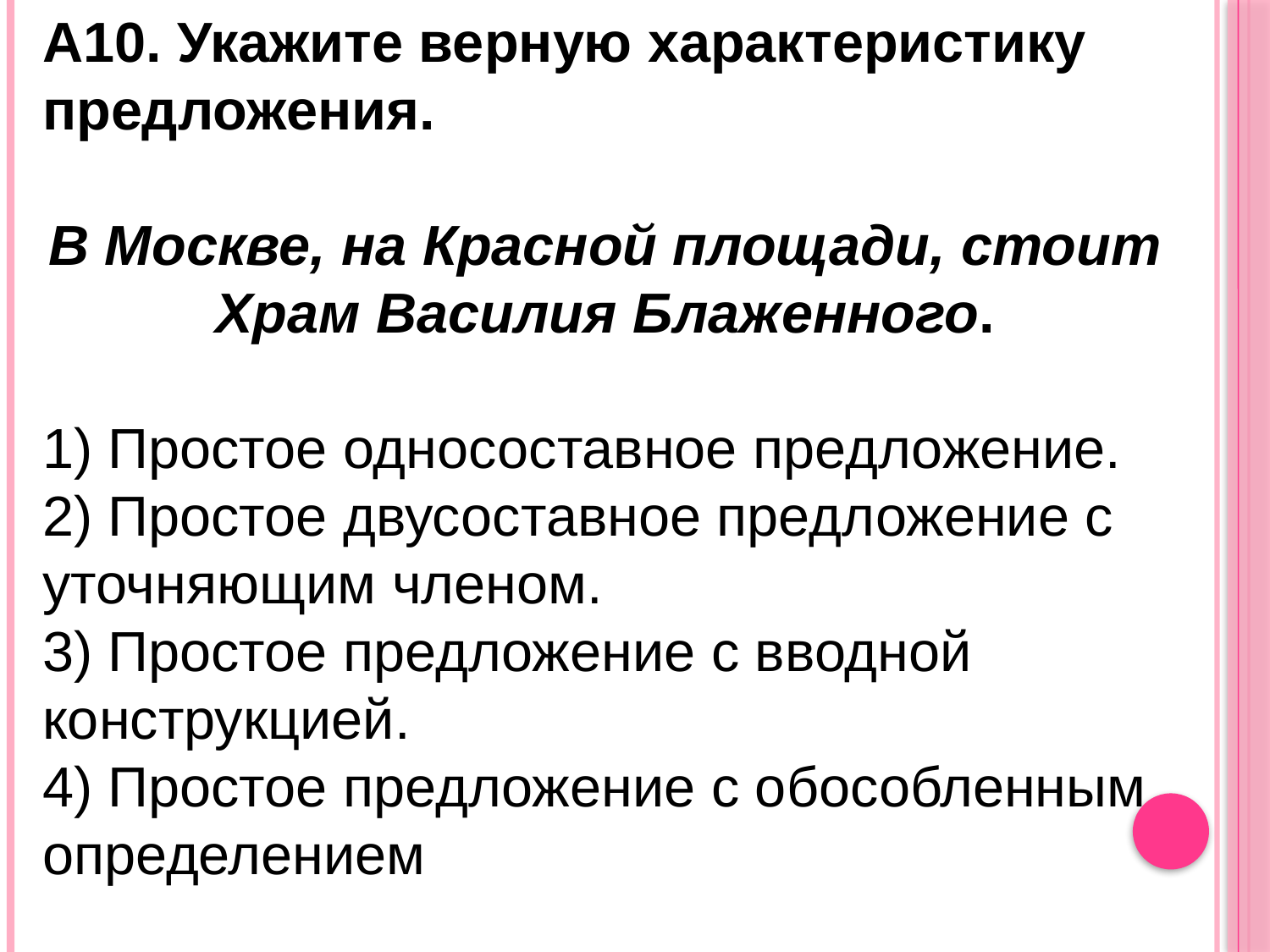

А10. Укажите верную характеристику предложения.
В Москве, на Красной площади, стоит Храм Василия Блаженного.
1) Простое односоставное предложение.
2) Простое двусоставное предложение с уточняющим членом.
3) Простое предложение с вводной конструкцией.
4) Простое предложение с обособленным определением